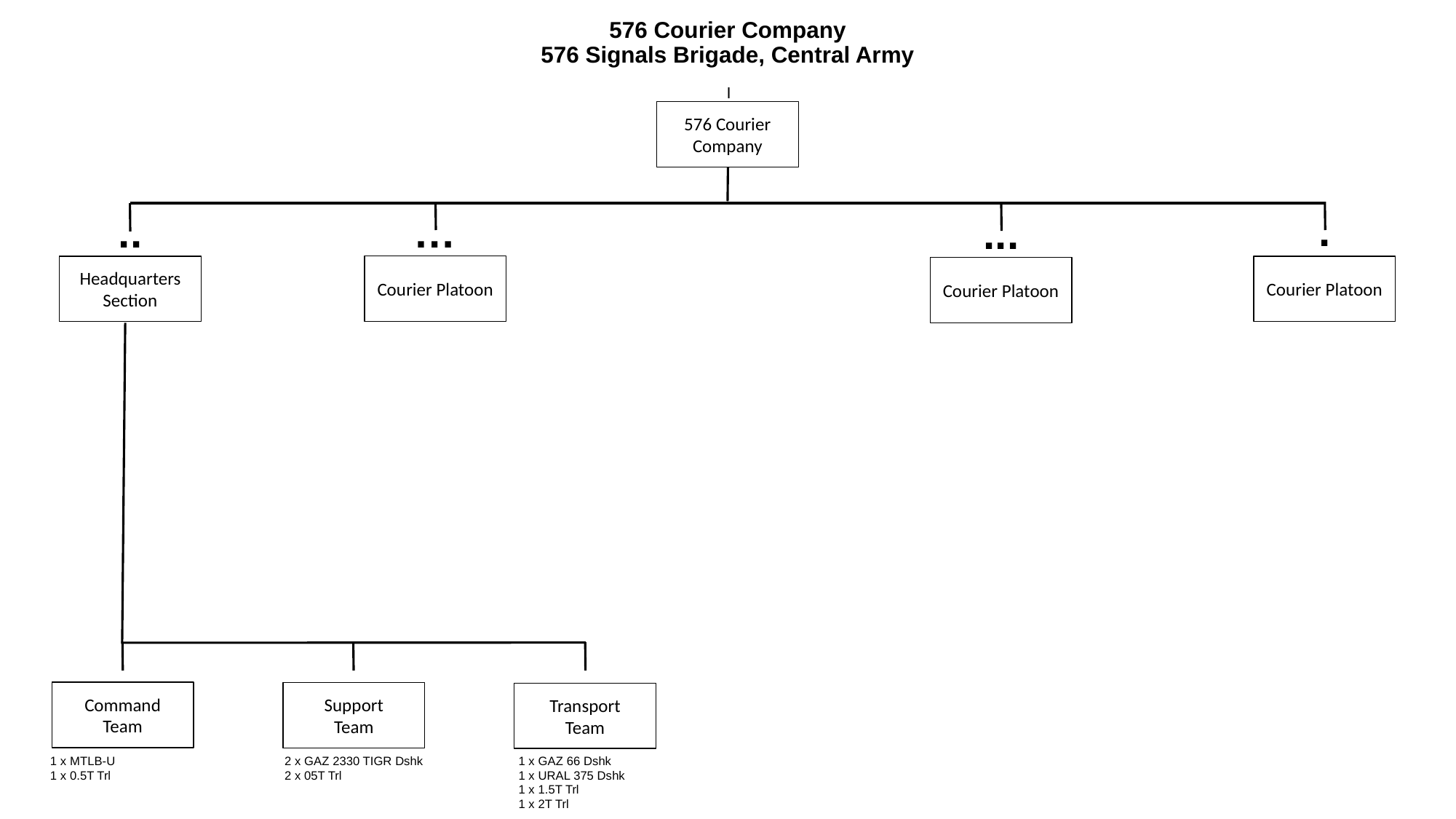

# 576 Courier Company 576 Signals Brigade, Central Army
I
576 Courier
Company
.
..
…
...
Courier Platoon
Headquarters
Section
Courier Platoon
Courier Platoon
Command
Team
Support
Team
Transport
Team
1 x MTLB-U
1 x 0.5T Trl
2 x GAZ 2330 TIGR Dshk
2 x 05T Trl
1 x GAZ 66 Dshk
1 x URAL 375 Dshk
1 x 1.5T Trl
1 x 2T Trl